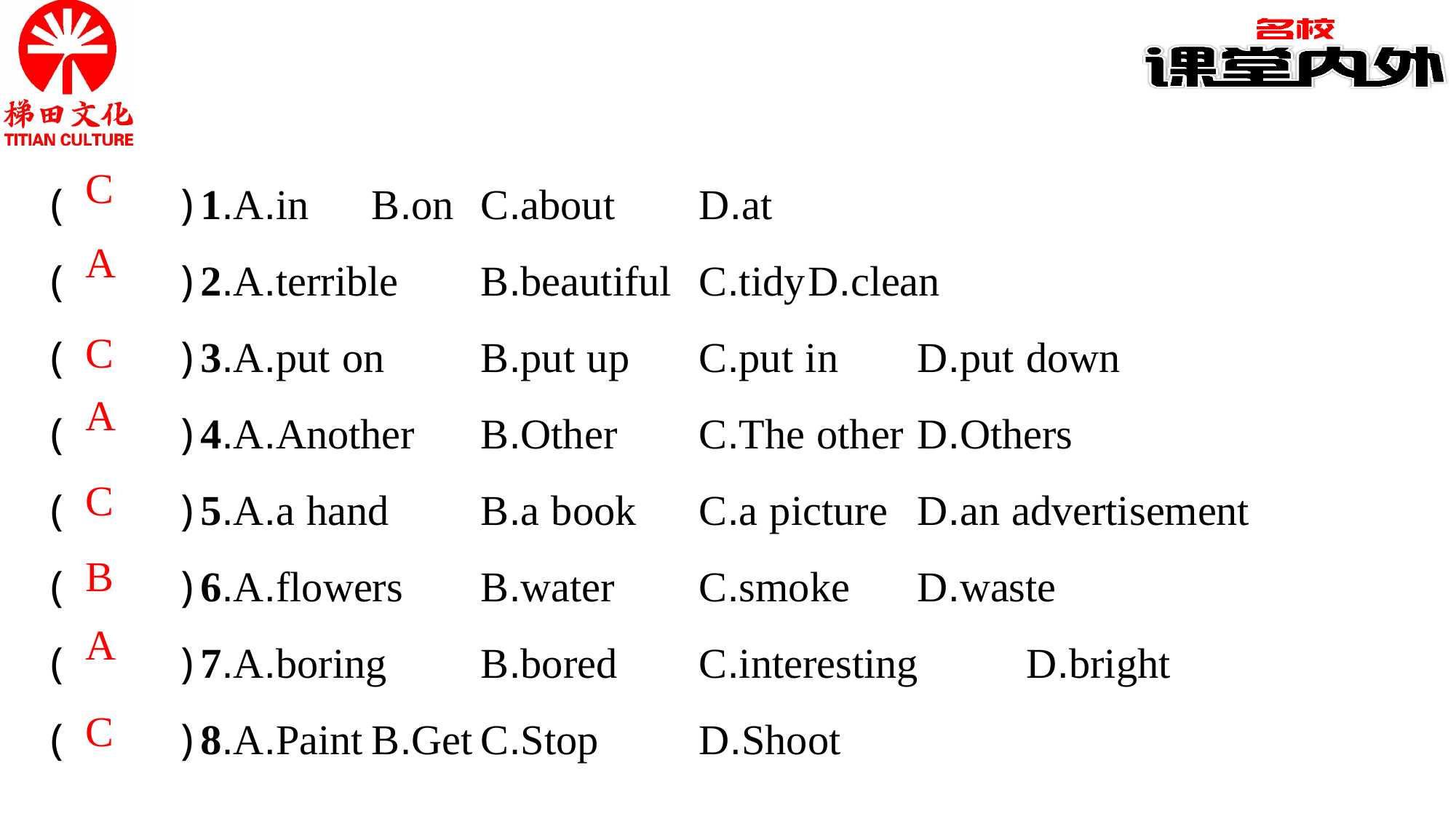

(　　)1.A.in	B.on	C.about	D.at
(　　)2.A.terrible	B.beautiful	C.tidy	D.clean
(　　)3.A.put on	B.put up	C.put in	D.put down
(　　)4.A.Another	B.Other	C.The other	D.Others
(　　)5.A.a hand	B.a book	C.a picture	D.an advertisement
(　　)6.A.flowers	B.water	C.smoke	D.waste
(　　)7.A.boring	B.bored	C.interesting	D.bright
(　　)8.A.Paint	B.Get	C.Stop	D.Shoot
C
A
C
A
C
B
A
C